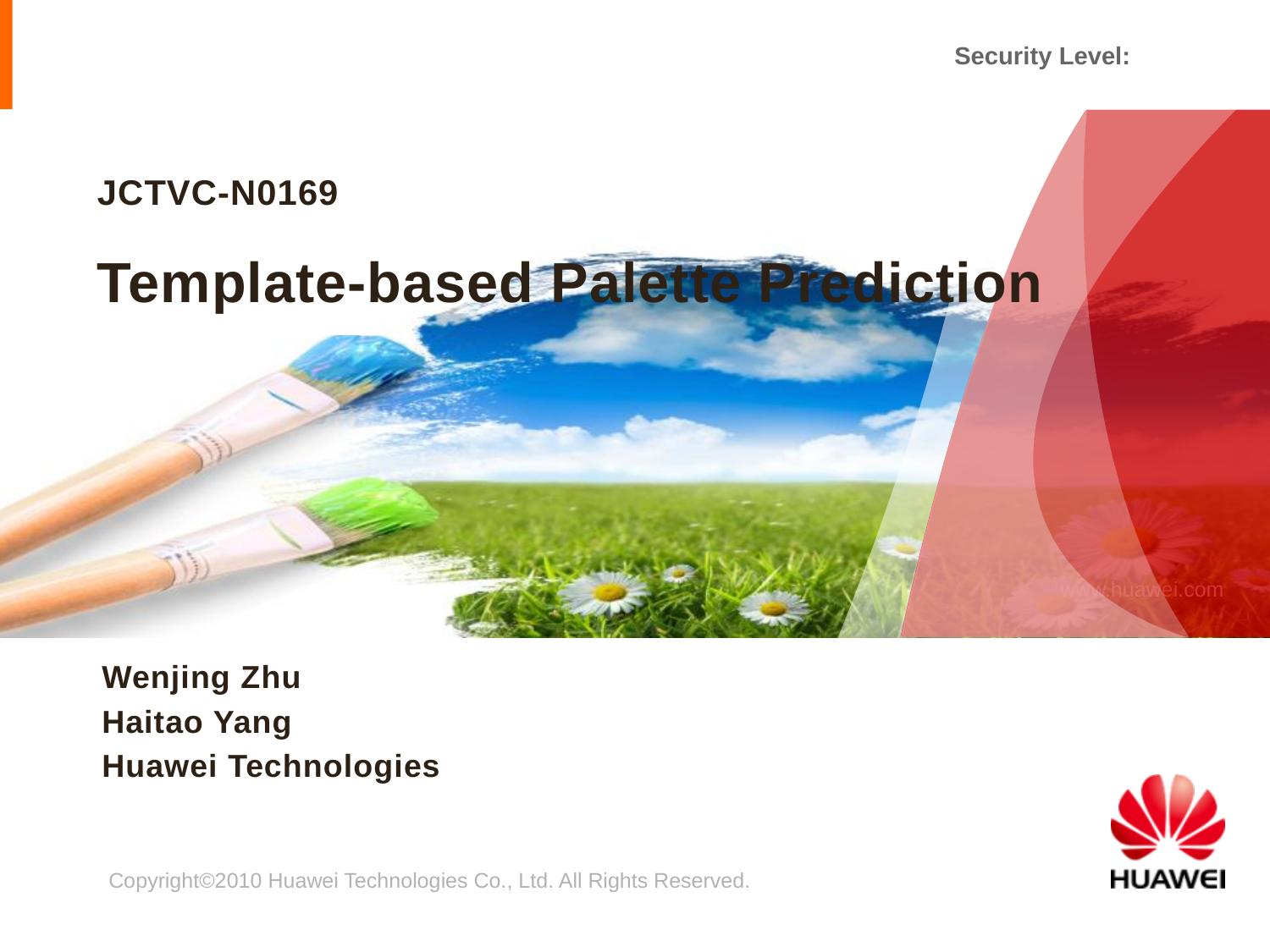

# JCTVC-N0169 Template-based Palette Prediction
Wenjing Zhu
Haitao Yang
Huawei Technologies